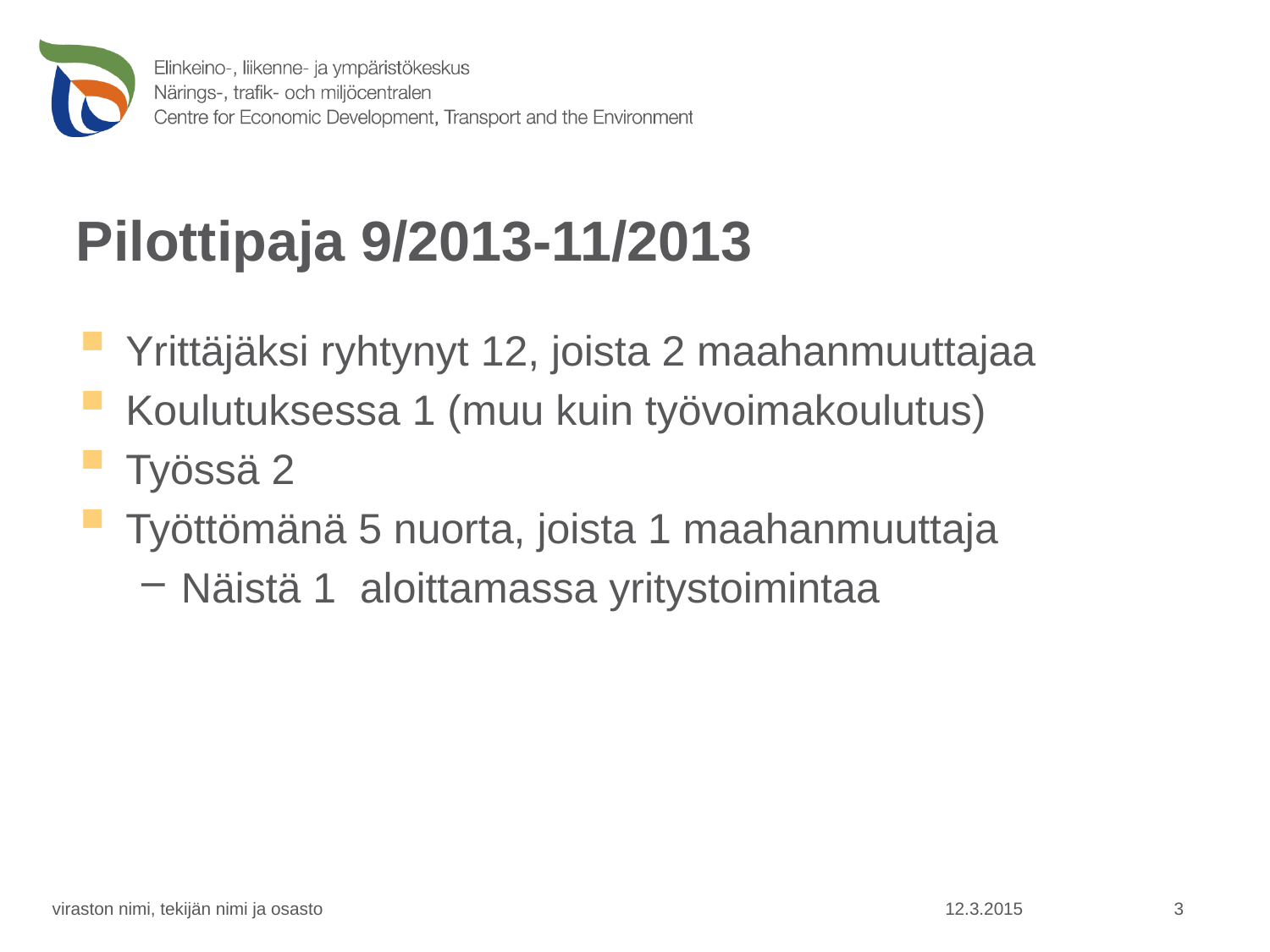

# Pilottipaja 9/2013-11/2013
Yrittäjäksi ryhtynyt 12, joista 2 maahanmuuttajaa
Koulutuksessa 1 (muu kuin työvoimakoulutus)
Työssä 2
Työttömänä 5 nuorta, joista 1 maahanmuuttaja
Näistä 1  aloittamassa yritystoimintaa

3
viraston nimi, tekijän nimi ja osasto
12.3.2015